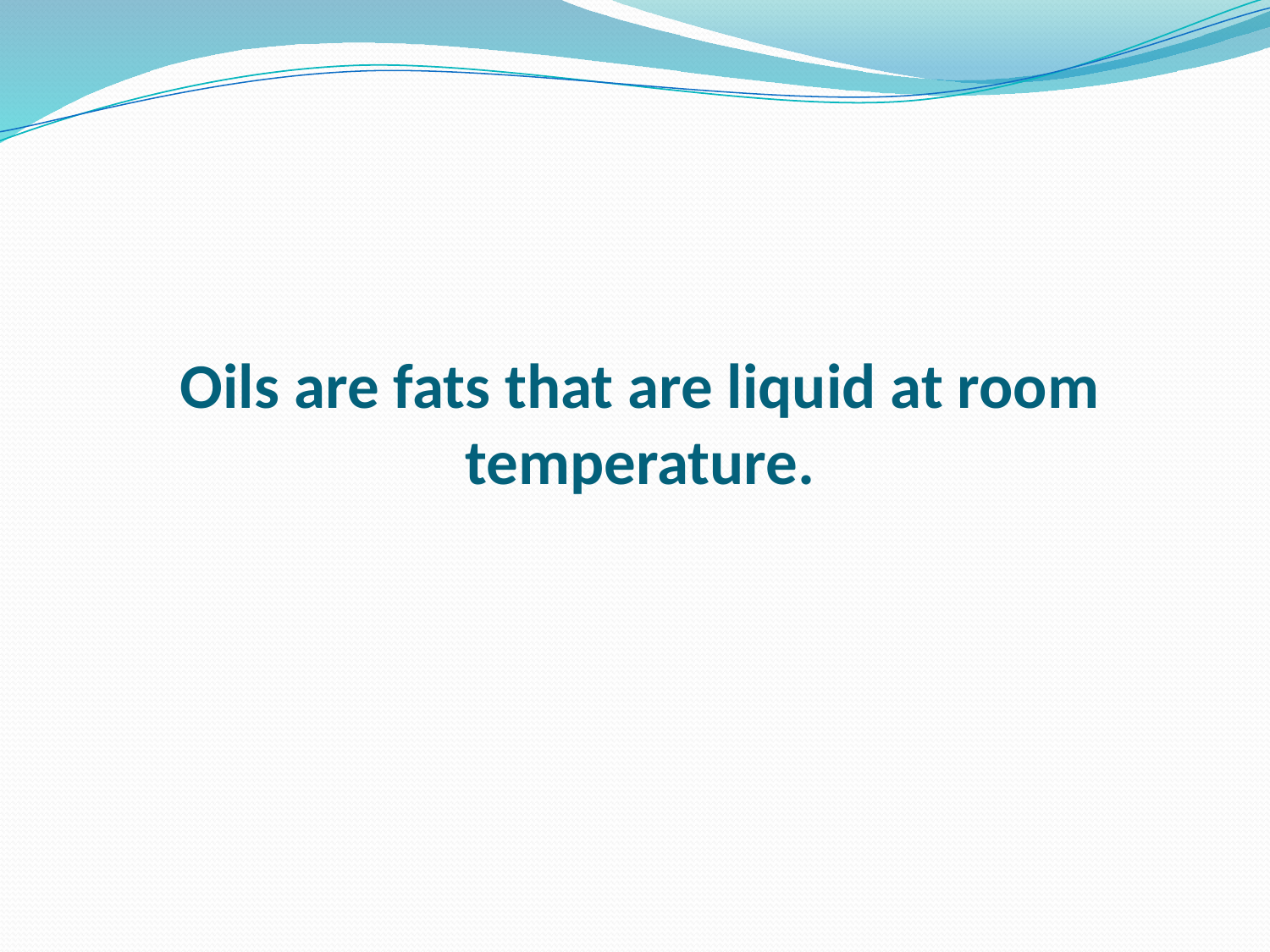

# Oils are fats that are liquid at room temperature.